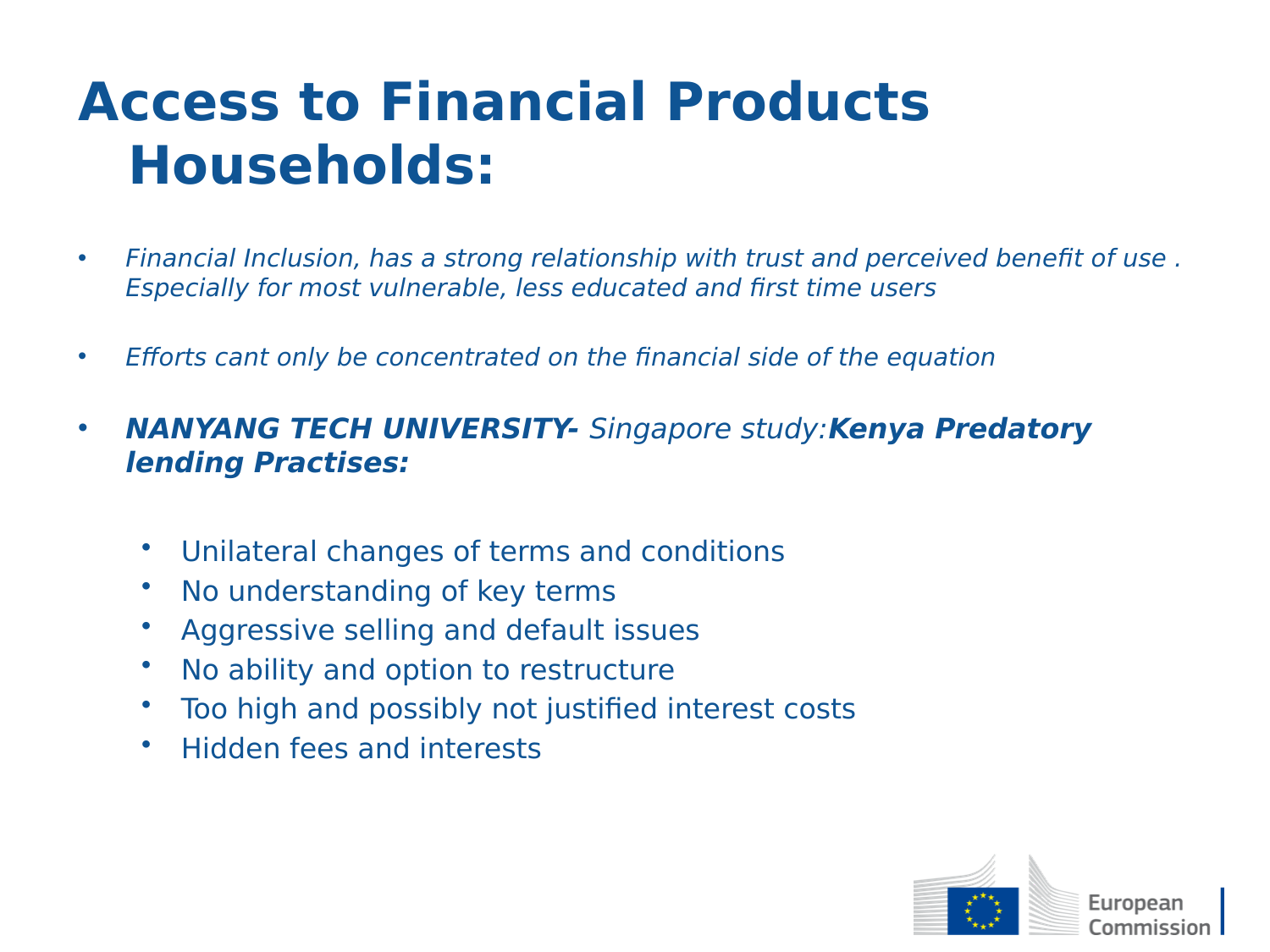

# Access to Financial Products Households:
Financial Inclusion, has a strong relationship with trust and perceived benefit of use . Especially for most vulnerable, less educated and first time users

Efforts cant only be concentrated on the financial side of the equation

NANYANG TECH UNIVERSITY- Singapore study:Kenya Predatory lending Practises:

Unilateral changes of terms and conditions
No understanding of key terms
Aggressive selling and default issues
No ability and option to restructure
Too high and possibly not justified interest costs
Hidden fees and interests